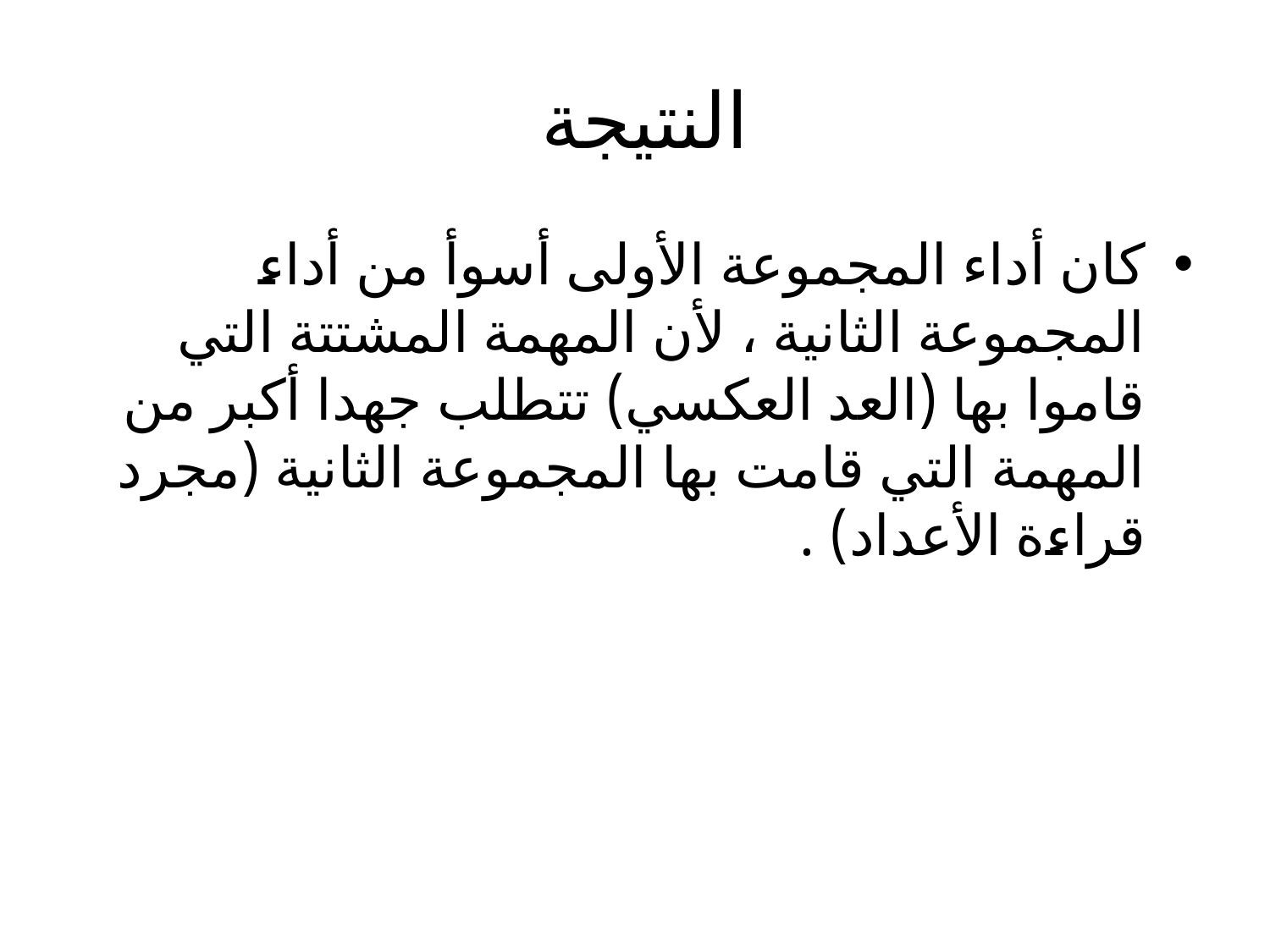

# النتيجة
كان أداء المجموعة الأولى أسوأ من أداء المجموعة الثانية ، لأن المهمة المشتتة التي قاموا بها (العد العكسي) تتطلب جهدا أكبر من المهمة التي قامت بها المجموعة الثانية (مجرد قراءة الأعداد) .